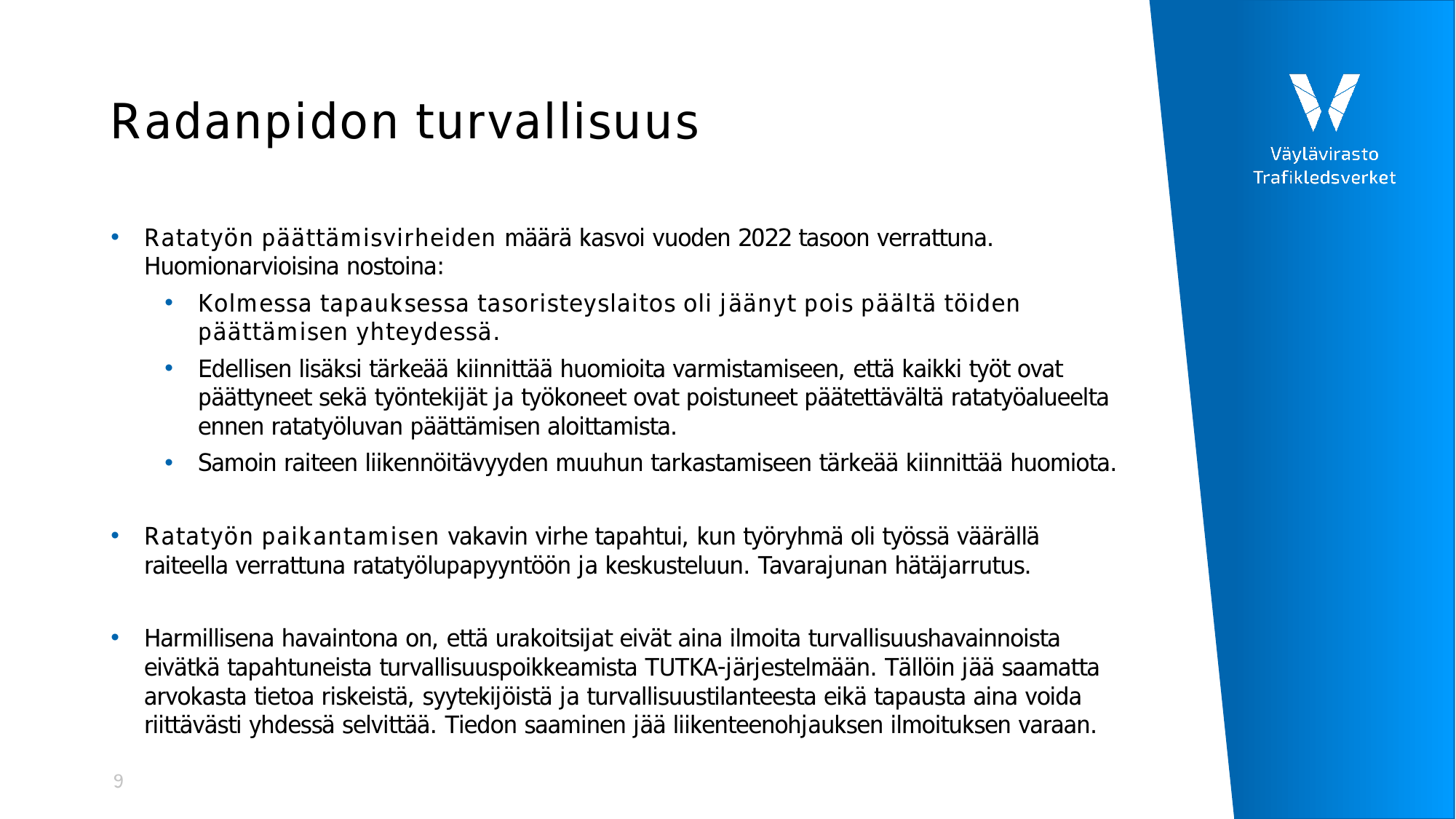

# Radanpidon turvallisuus
Ratatyön päättämisvirheiden määrä kasvoi vuoden 2022 tasoon verrattuna. Huomionarvioisina nostoina:
Kolmessa tapauksessa tasoristeyslaitos oli jäänyt pois päältä töiden päättämisen yhteydessä.
Edellisen lisäksi tärkeää kiinnittää huomioita varmistamiseen, että kaikki työt ovat päättyneet sekä työntekijät ja työkoneet ovat poistuneet päätettävältä ratatyöalueelta ennen ratatyöluvan päättämisen aloittamista.
Samoin raiteen liikennöitävyyden muuhun tarkastamiseen tärkeää kiinnittää huomiota.

Ratatyön paikantamisen vakavin virhe tapahtui, kun työryhmä oli työssä väärällä raiteella verrattuna ratatyölupapyyntöön ja keskusteluun. Tavarajunan hätäjarrutus.

Harmillisena havaintona on, että urakoitsijat eivät aina ilmoita turvallisuushavainnoista eivätkä tapahtuneista turvallisuuspoikkeamista TUTKA-järjestelmään. Tällöin jää saamatta arvokasta tietoa riskeistä, syytekijöistä ja turvallisuustilanteesta eikä tapausta aina voida riittävästi yhdessä selvittää. Tiedon saaminen jää liikenteenohjauksen ilmoituksen varaan.

9